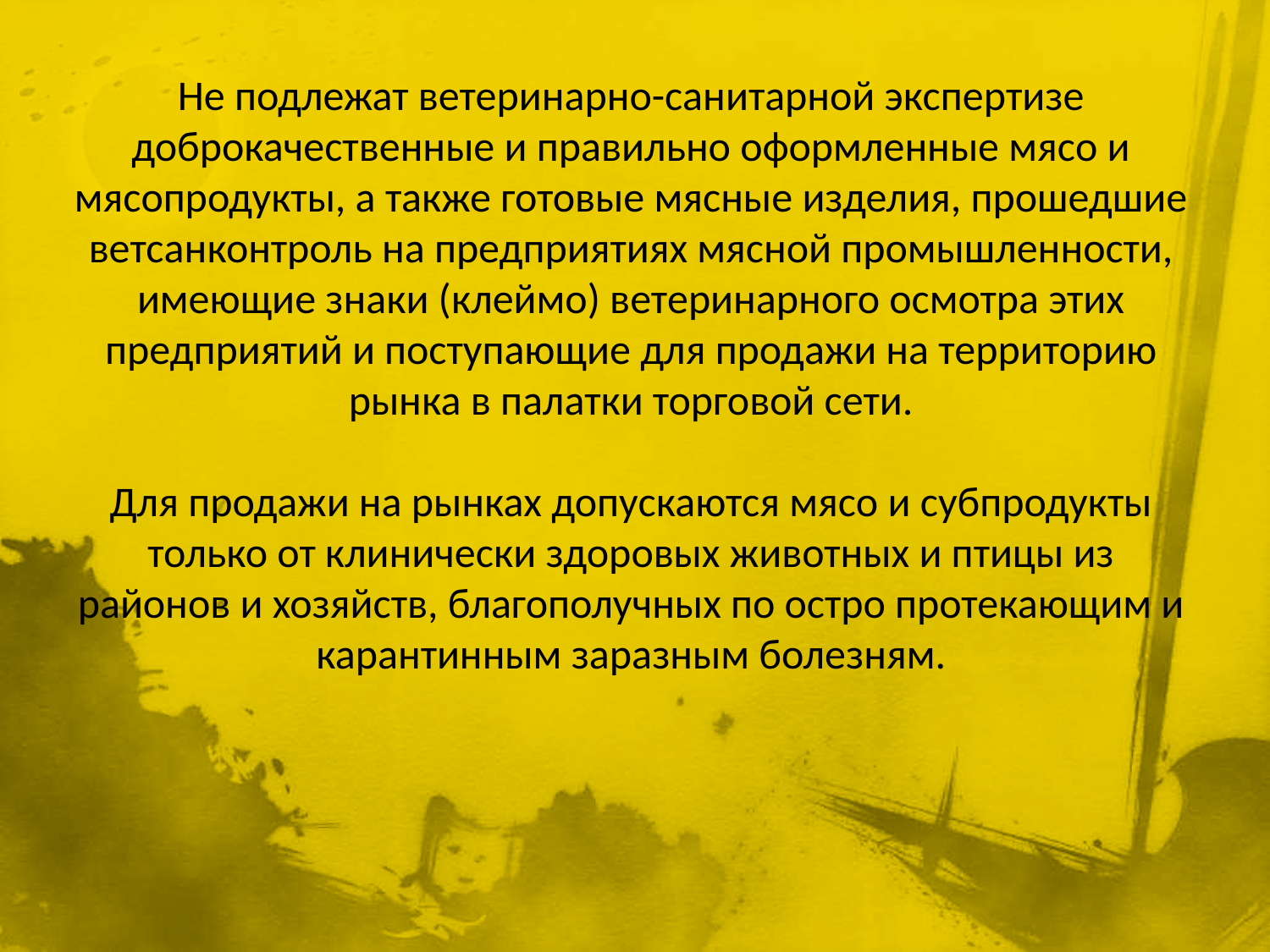

# Не подлежат ветеринарно-санитарной экспертизе доброкачественные и правильно оформленные мясо и мясопродукты, а также готовые мясные изделия, прошедшие ветсанконтроль на предприятиях мясной промышленности, имеющие знаки (клеймо) ветеринарного осмотра этих предприятий и поступающие для продажи на территорию рынка в палатки торговой сети. Для продажи на рынках допускаются мясо и субпродукты только от клинически здоровых животных и птицы из районов и хозяйств, благополучных по остро протекающим и карантинным заразным болезням.